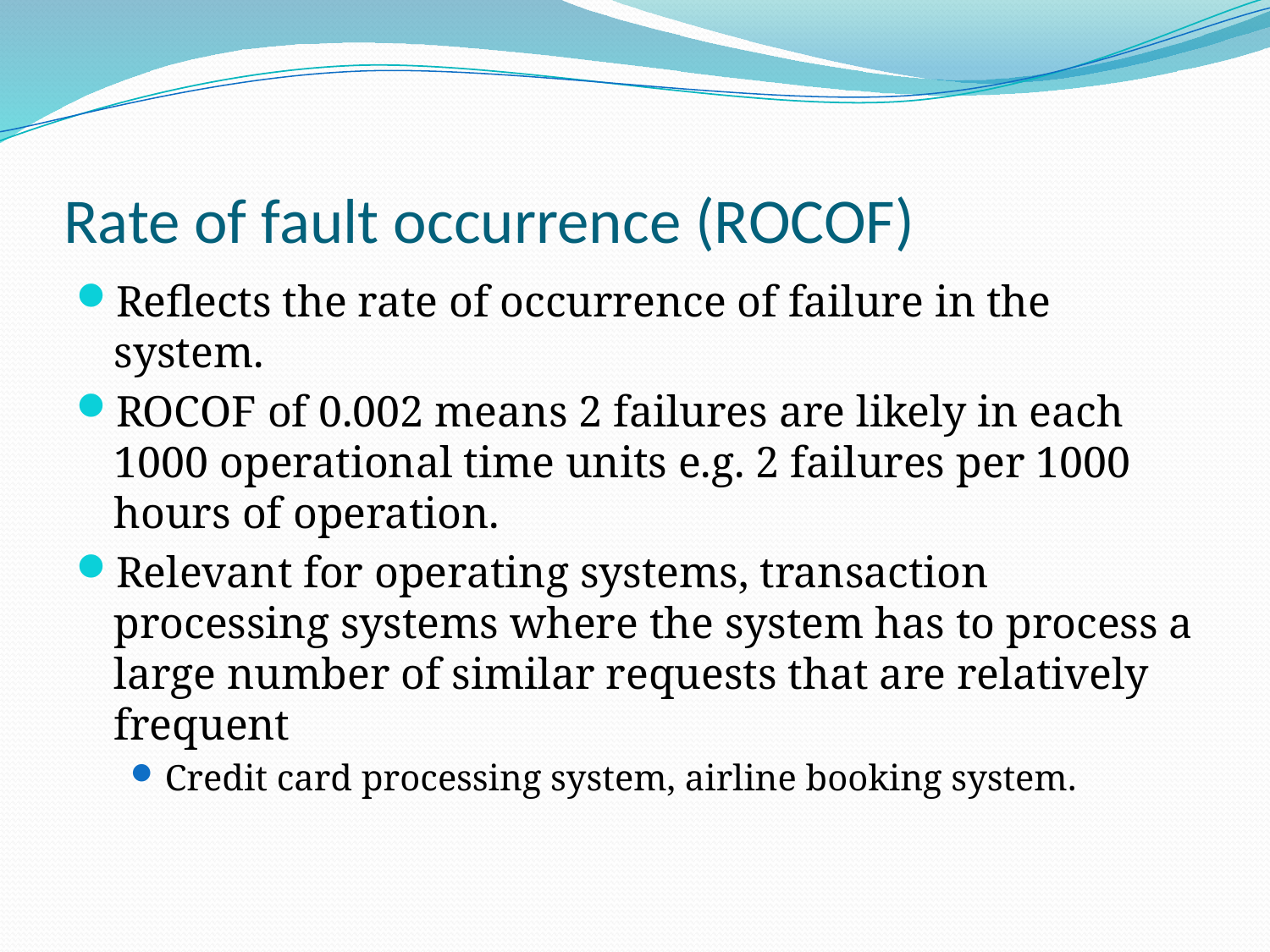

# Rate of fault occurrence (ROCOF)
Reflects the rate of occurrence of failure in the system.
ROCOF of 0.002 means 2 failures are likely in each 1000 operational time units e.g. 2 failures per 1000 hours of operation.
Relevant for operating systems, transaction processing systems where the system has to process a large number of similar requests that are relatively frequent
Credit card processing system, airline booking system.